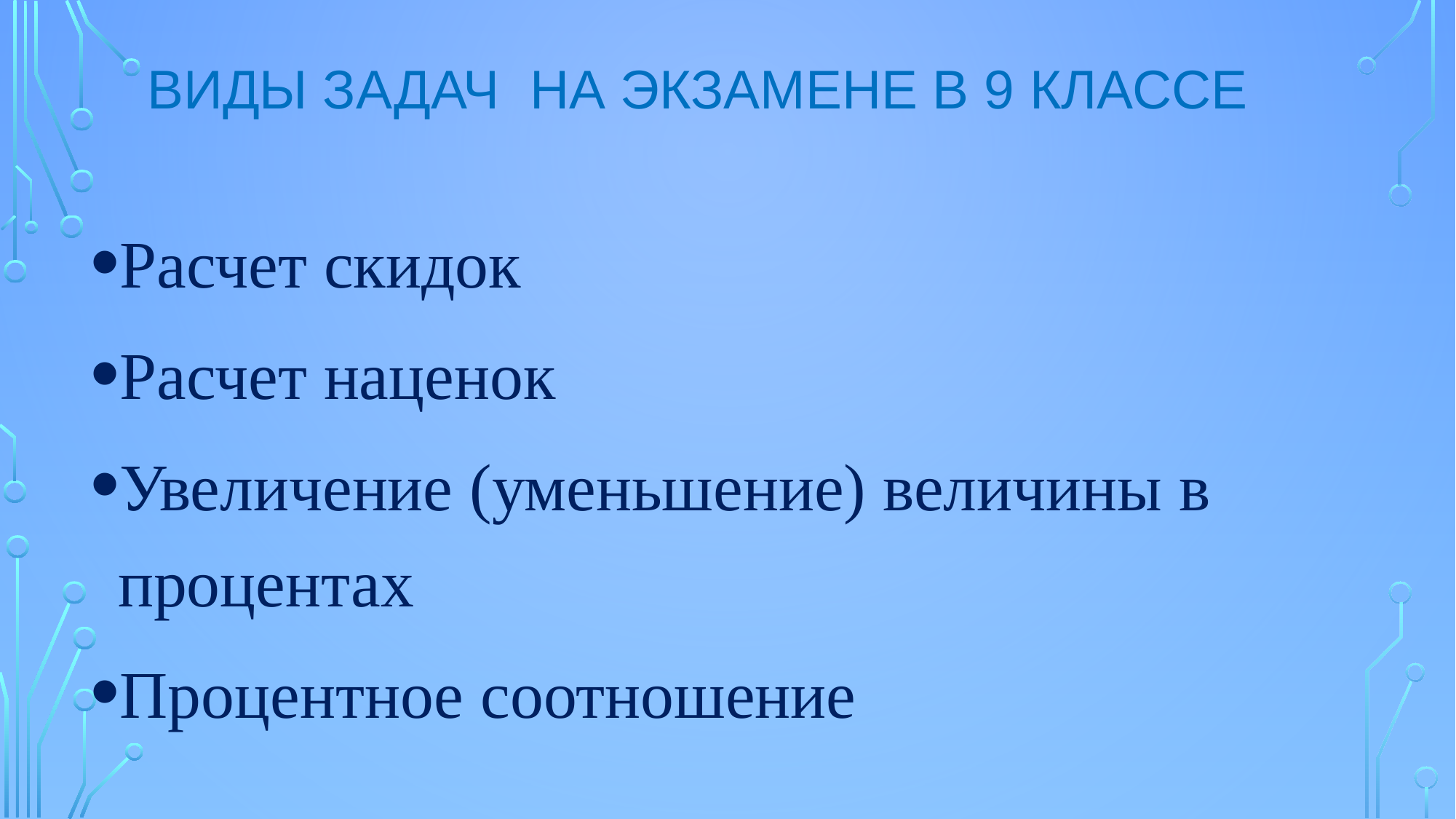

# Виды задач  на экзамене в 9 классе

Расчет скидок
Расчет наценок
Увеличение (уменьшение) величины в процентах
Процентное соотношение